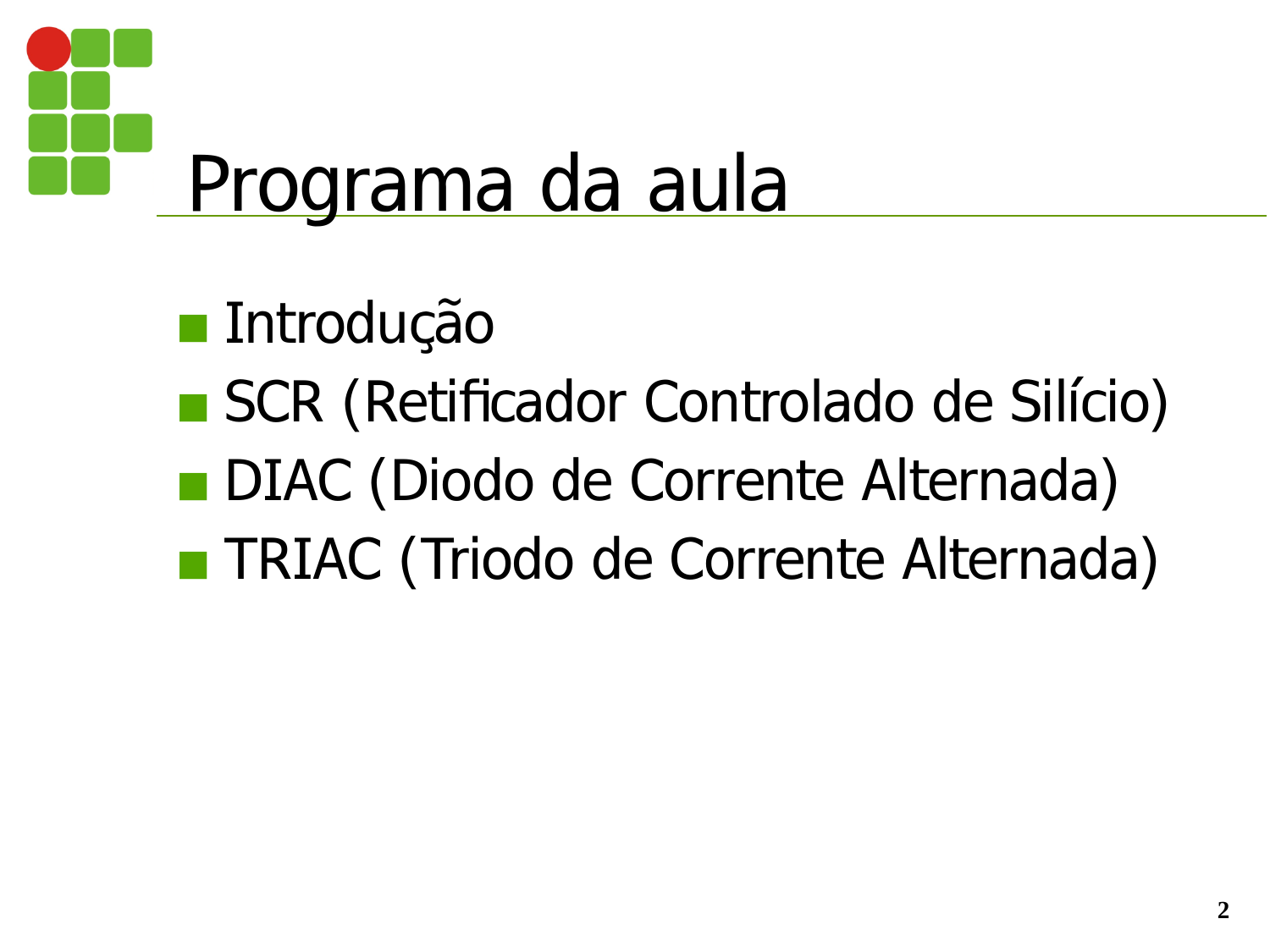

# Programa da aula
Introdução
SCR (Retificador Controlado de Silício)
DIAC (Diodo de Corrente Alternada)
TRIAC (Triodo de Corrente Alternada)

2